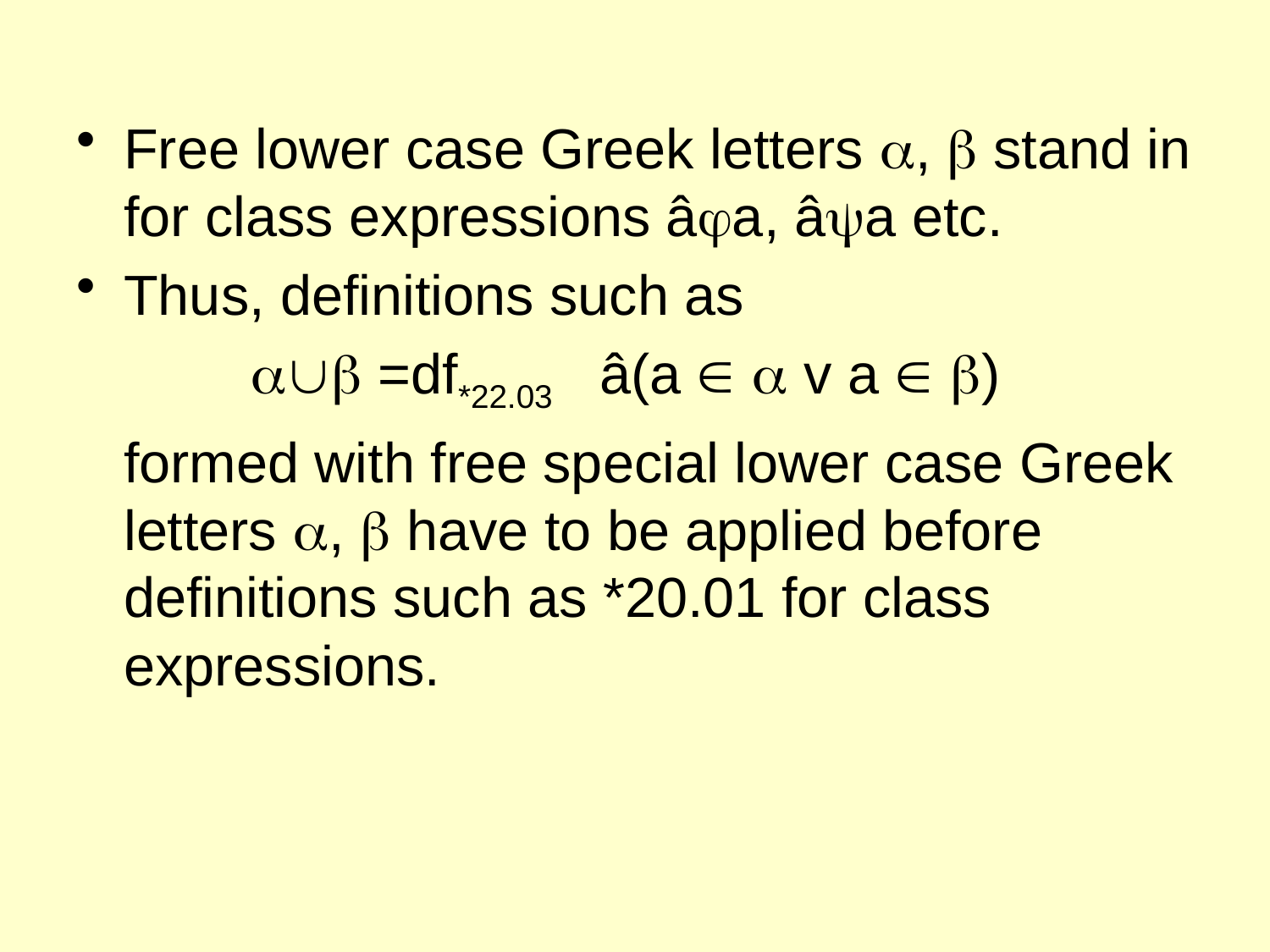

Free lower case Greek letters α, β stand in for class expressions âϕa, âψa etc.
Thus, definitions such as
		α∪β =df*22.03   â(a ∈ α v a ∈ β)
	formed with free special lower case Greek letters α, β have to be applied before definitions such as *20.01 for class expressions.